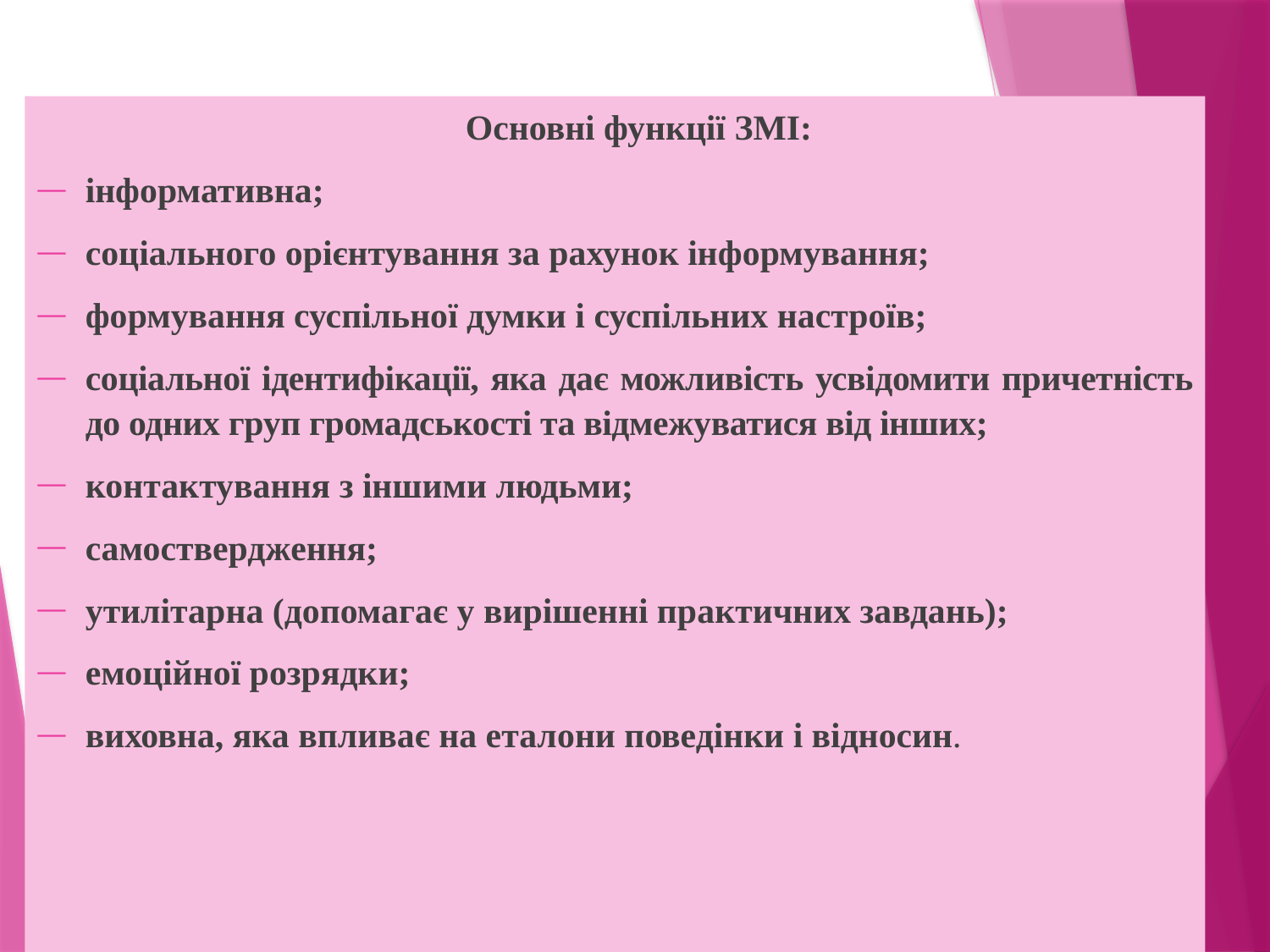

Основні функції ЗМІ:
інформативна;
соціального орієнтування за рахунок інформування;
формування суспільної думки і суспільних настроїв;
соціальної ідентифікації, яка дає можливість усвідомити причетність до одних груп громадськості та відмежуватися від інших;
контактування з іншими людьми;
самоствердження;
утилітарна (допомагає у вирішенні практичних завдань);
емоційної розрядки;
виховна, яка впливає на еталони поведінки і відносин.